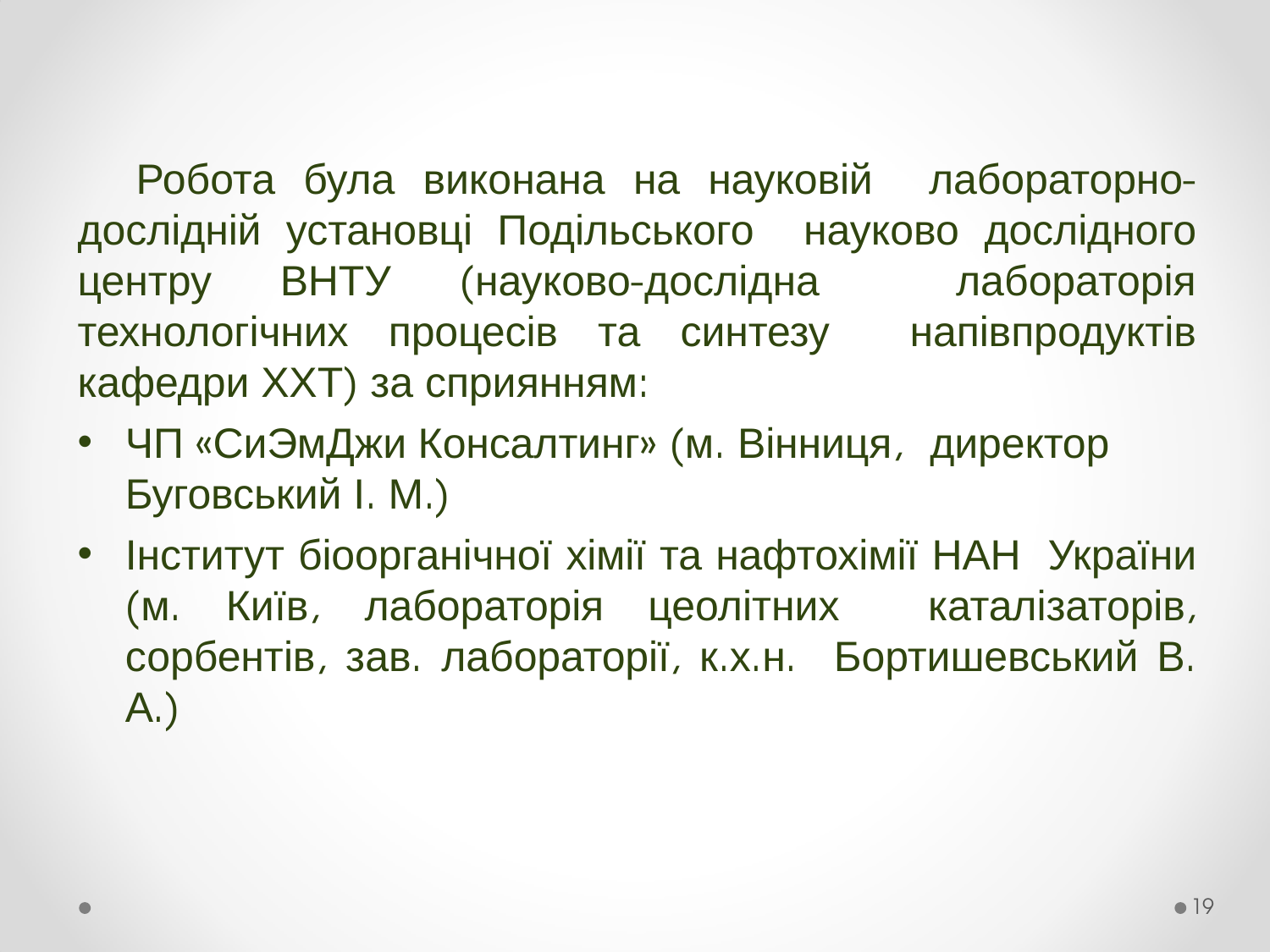

Робота була виконана на науковій  лабораторно-дослідній установці Подільського  науково дослідного центру ВНТУ (науково-дослідна  лабораторія технологічних процесів та синтезу  напівпродуктів кафедри ХХТ) за сприянням:
ЧП «СиЭмДжи Консалтинг» (м. Вінниця,  директор
Буговський І. М.)
Інститут біоорганічної хімії та нафтохімії НАН  України (м. Київ, лабораторія цеолітних  каталізаторів, сорбентів, зав. лабораторії, к.х.н.  Бортишевський В. А.)
19